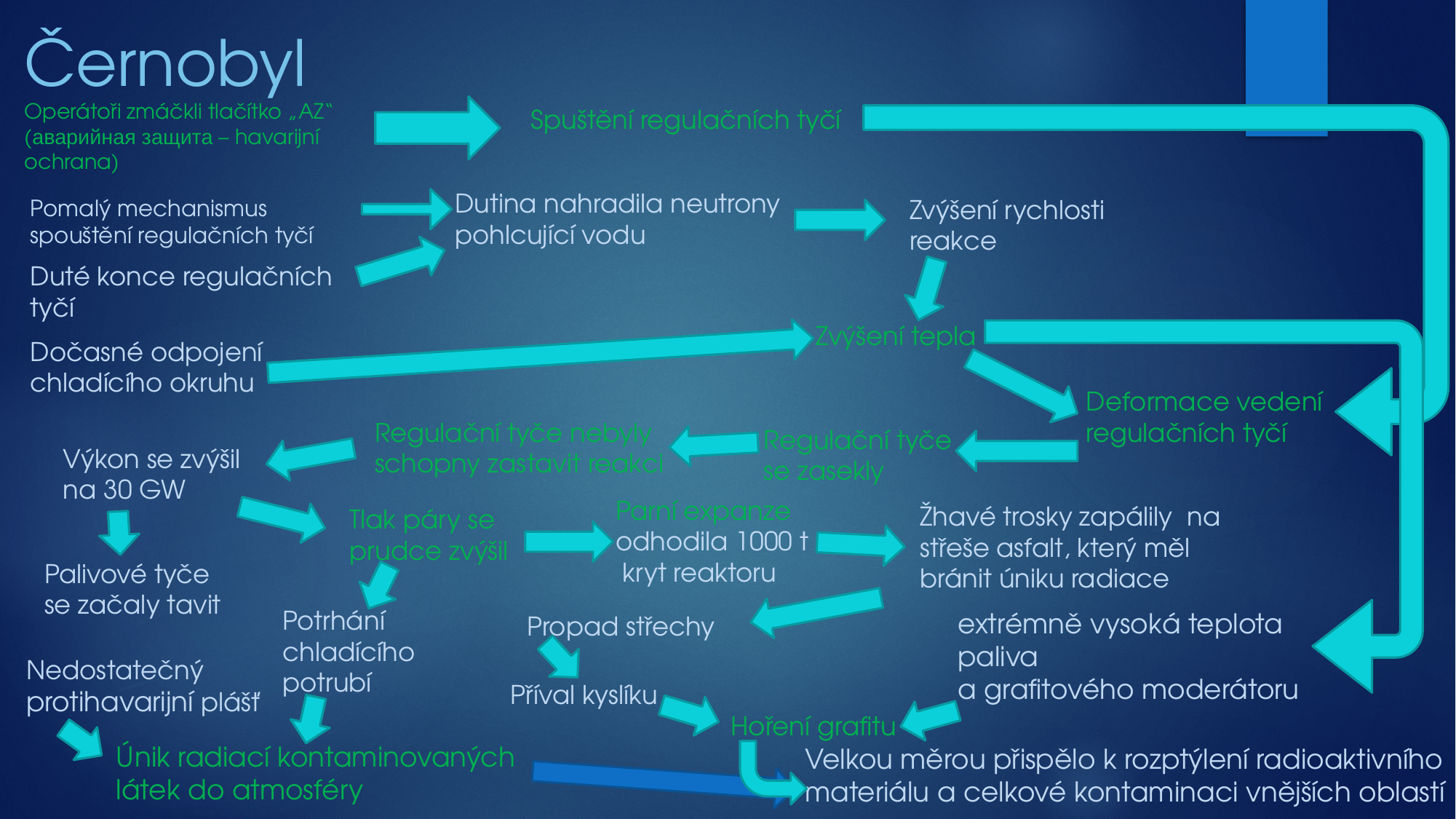

# Černobyl
Operátoři zmáčkli tlačítko „AZ“ (аварийная защита – havarijní ochrana)

Spuštění regulačních tyčí
Dutina nahradila neutrony pohlcující vodu
Zvýšení rychlosti reakce
Pomalý mechanismus spouštění regulačních tyčí

Duté konce regulačních tyčí

Zvýšení tepla
Dočasné odpojení chladícího okruhu

Deformace vedení regulačních tyčí
Regulační tyče nebyly schopny zastavit reakci
Regulační tyče se zasekly

Výkon se zvýšil na 30 GW
Parní expanze odhodila 1000 t  kryt reaktoru
Žhavé trosky zapálily  na střeše asfalt, který měl bránit úniku radiace

Tlak páry se prudce zvýšil

Palivové tyče se začaly tavit

Potrhání chladícího potrubí
extrémně vysoká teplota paliva a grafitového moderátoru
Propad střechy

Nedostatečný protihavarijní plášť
Příval kyslíku

Hoření grafitu

Únik radiací kontaminovaných látek do atmosféry
Velkou měrou přispělo k rozptýlení radioaktivního materiálu a celkové kontaminaci vnějších oblastí